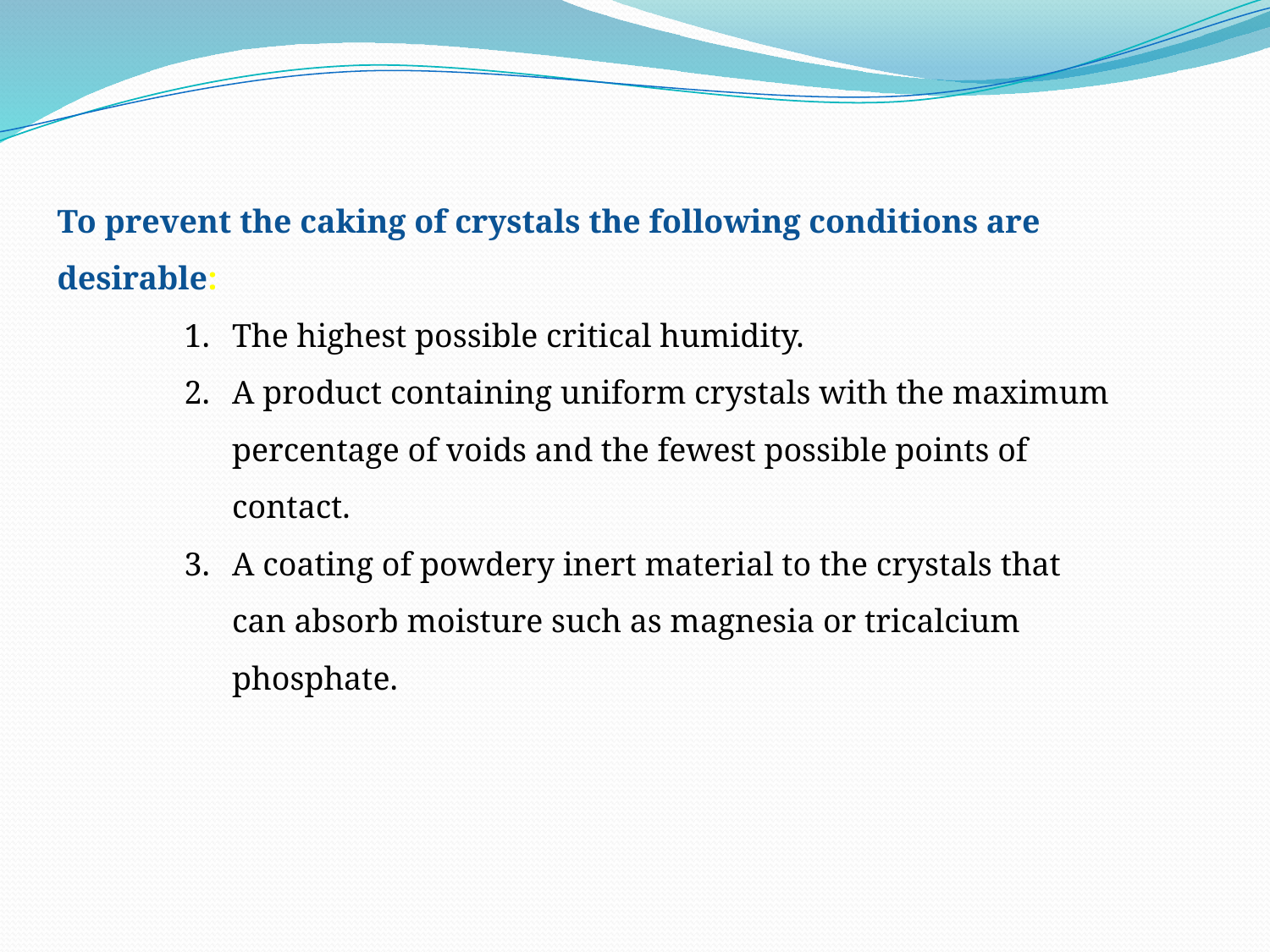

To prevent the caking of crystals the following conditions are desirable:
The highest possible critical humidity.
A product containing uniform crystals with the maximum percentage of voids and the fewest possible points of contact.
A coating of powdery inert material to the crystals that can absorb moisture such as magnesia or tricalcium phosphate.